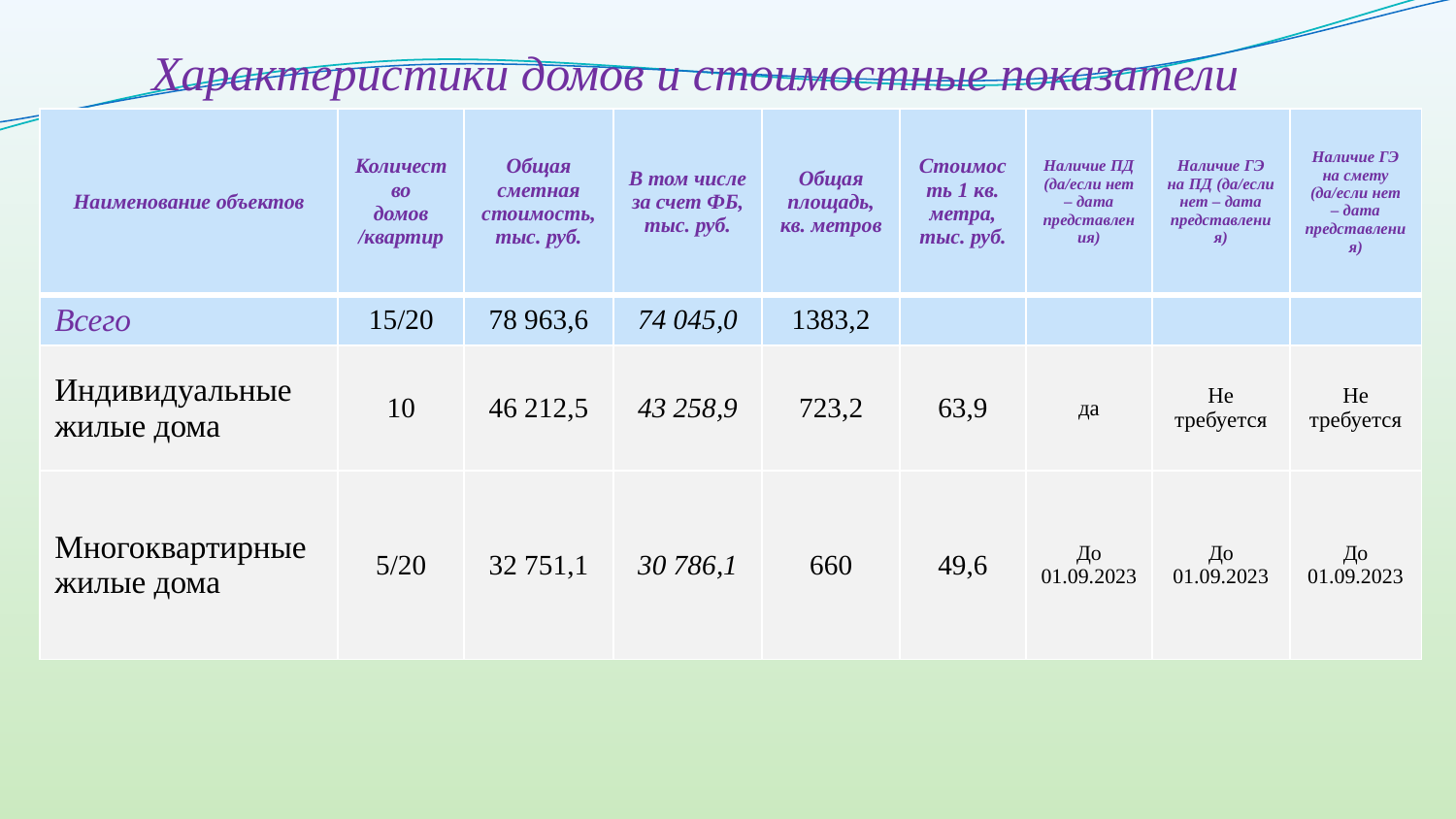

Характеристики домов и стоимостные показатели

| Наименование объектов | Количество домов /квартир | Общая сметная стоимость, тыс. руб. | В том числе за счет ФБ, тыс. руб. | Общая площадь, кв. метров | Стоимость 1 кв. метра, тыс. руб. | Наличие ПД (да/если нет – дата представления) | Наличие ГЭ на ПД (да/если нет – дата представления) | Наличие ГЭ на смету (да/если нет – дата представления) |
| --- | --- | --- | --- | --- | --- | --- | --- | --- |
| Всего | 15/20 | 78 963,6 | 74 045,0 | 1383,2 |  |  |  |  |
| Индивидуальные жилые дома | 10 | 46 212,5 | 43 258,9 | 723,2 | 63,9 | да | Не требуется | Не требуется |
| Многоквартирные жилые дома | 5/20 | 32 751,1 | 30 786,1 | 660 | 49,6 | До 01.09.2023 | До 01.09.2023 | До 01.09.2023 |